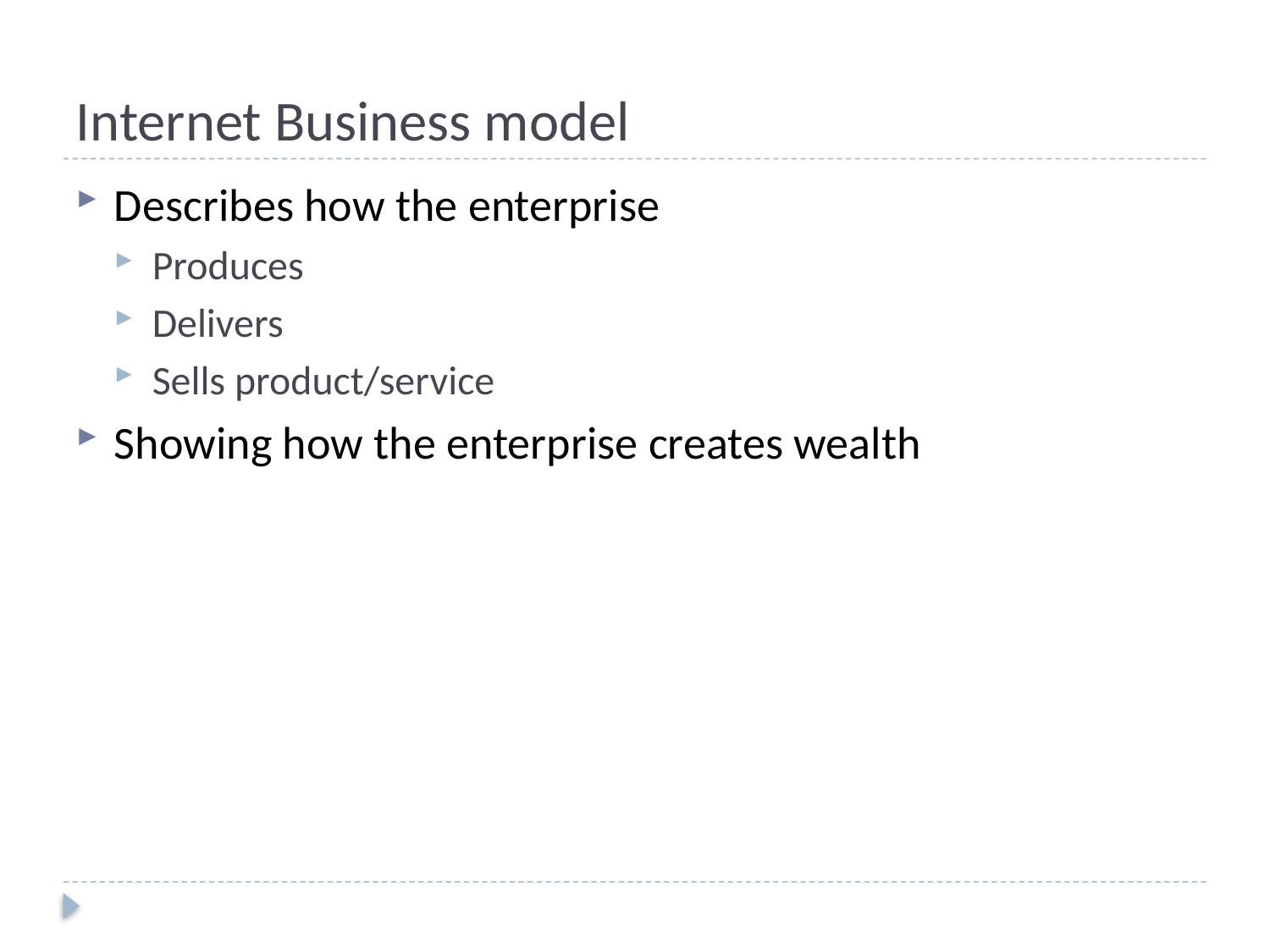

# Internet Business model
Describes how the enterprise
Produces
Delivers
Sells product/service
Showing how the enterprise creates wealth